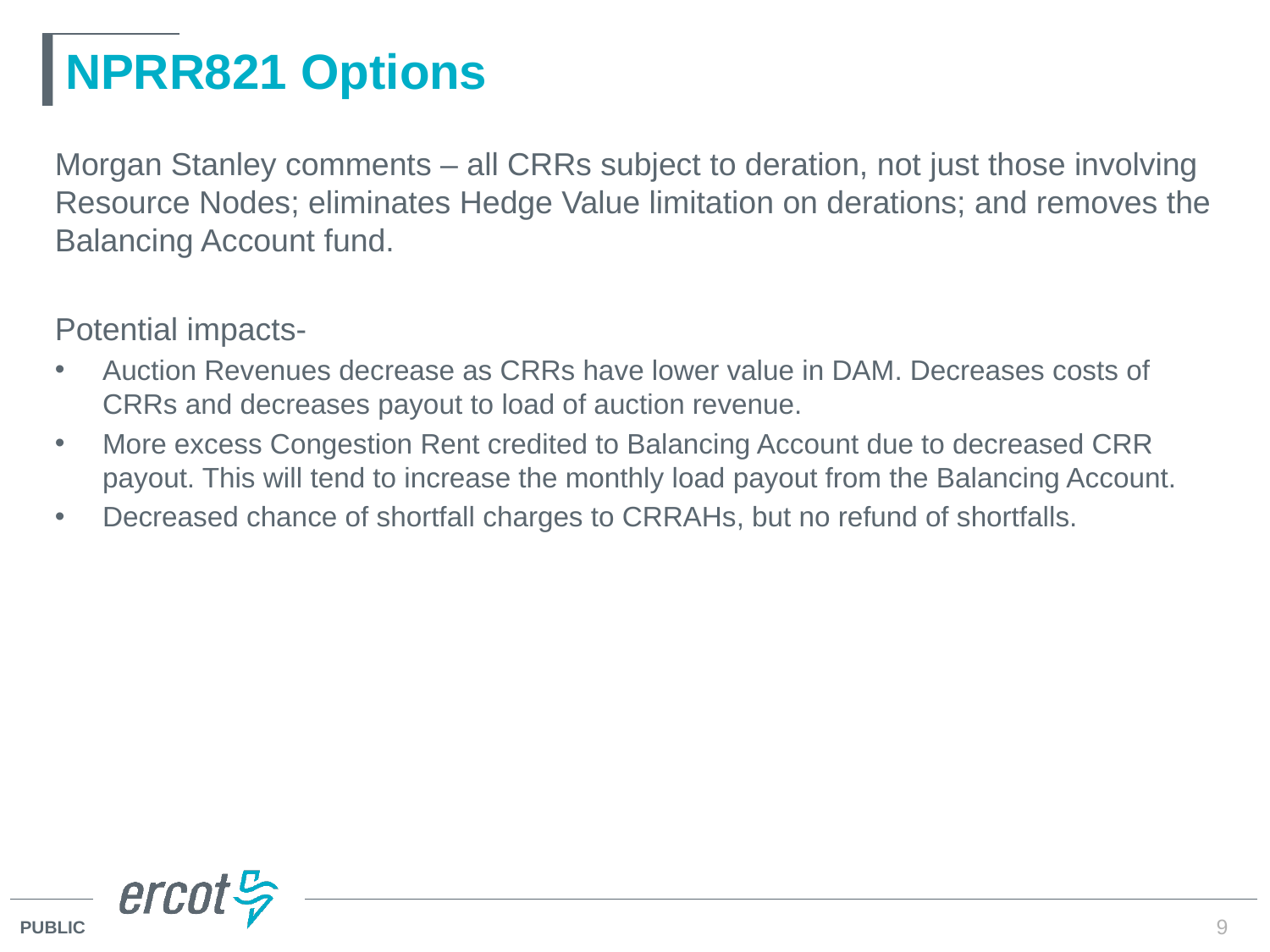

# NPRR821 Options
Morgan Stanley comments – all CRRs subject to deration, not just those involving Resource Nodes; eliminates Hedge Value limitation on derations; and removes the Balancing Account fund.

Potential impacts-
Auction Revenues decrease as CRRs have lower value in DAM. Decreases costs of CRRs and decreases payout to load of auction revenue.
More excess Congestion Rent credited to Balancing Account due to decreased CRR payout. This will tend to increase the monthly load payout from the Balancing Account.
Decreased chance of shortfall charges to CRRAHs, but no refund of shortfalls.

9